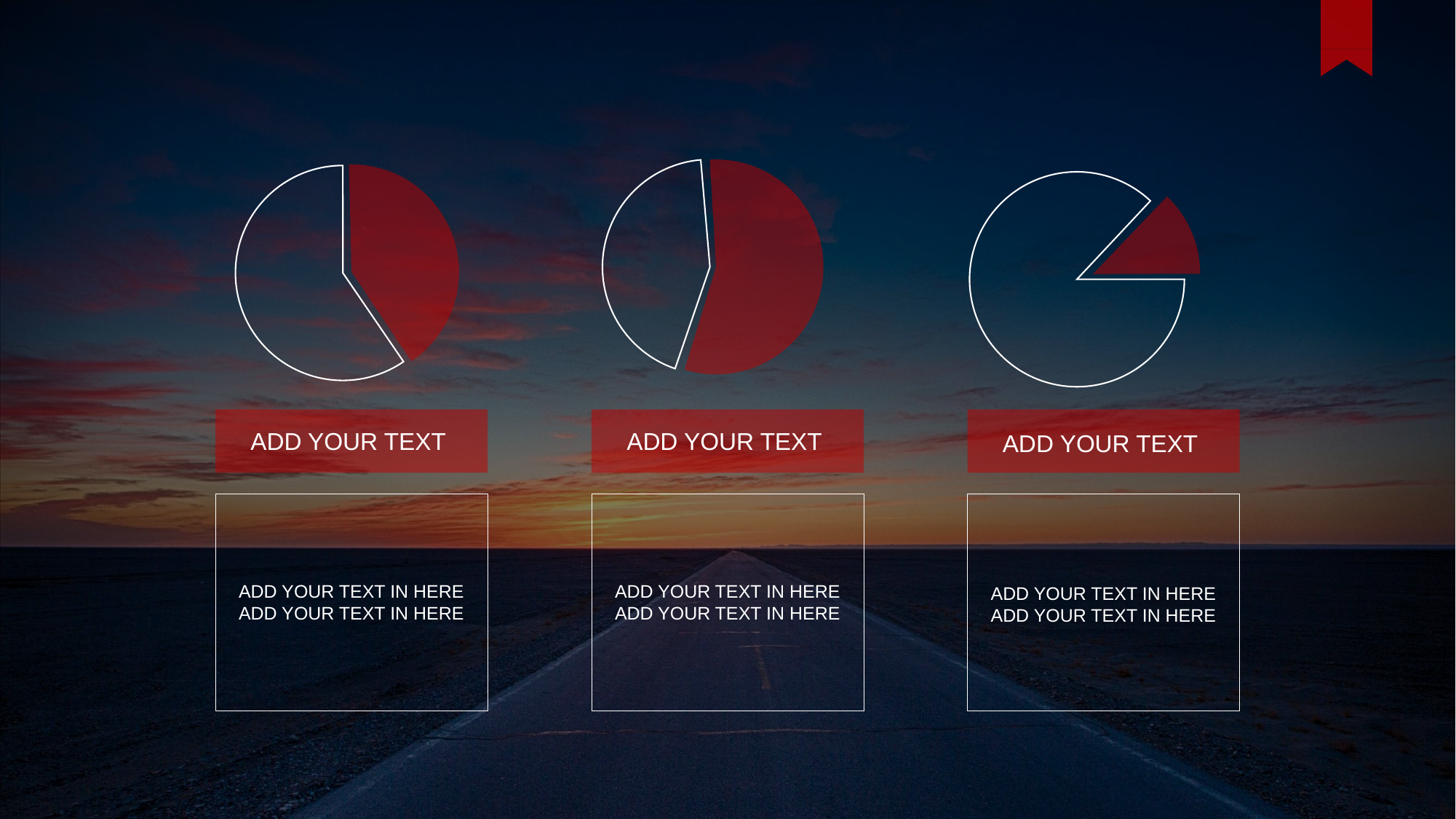

ADD YOUR TEXT
ADD YOUR TEXT
ADD YOUR TEXT

ADD YOUR TEXT IN HERE
ADD YOUR TEXT IN HERE
ADD YOUR TEXT IN HERE
ADD YOUR TEXT IN HERE
ADD YOUR TEXT IN HERE
ADD YOUR TEXT IN HERE